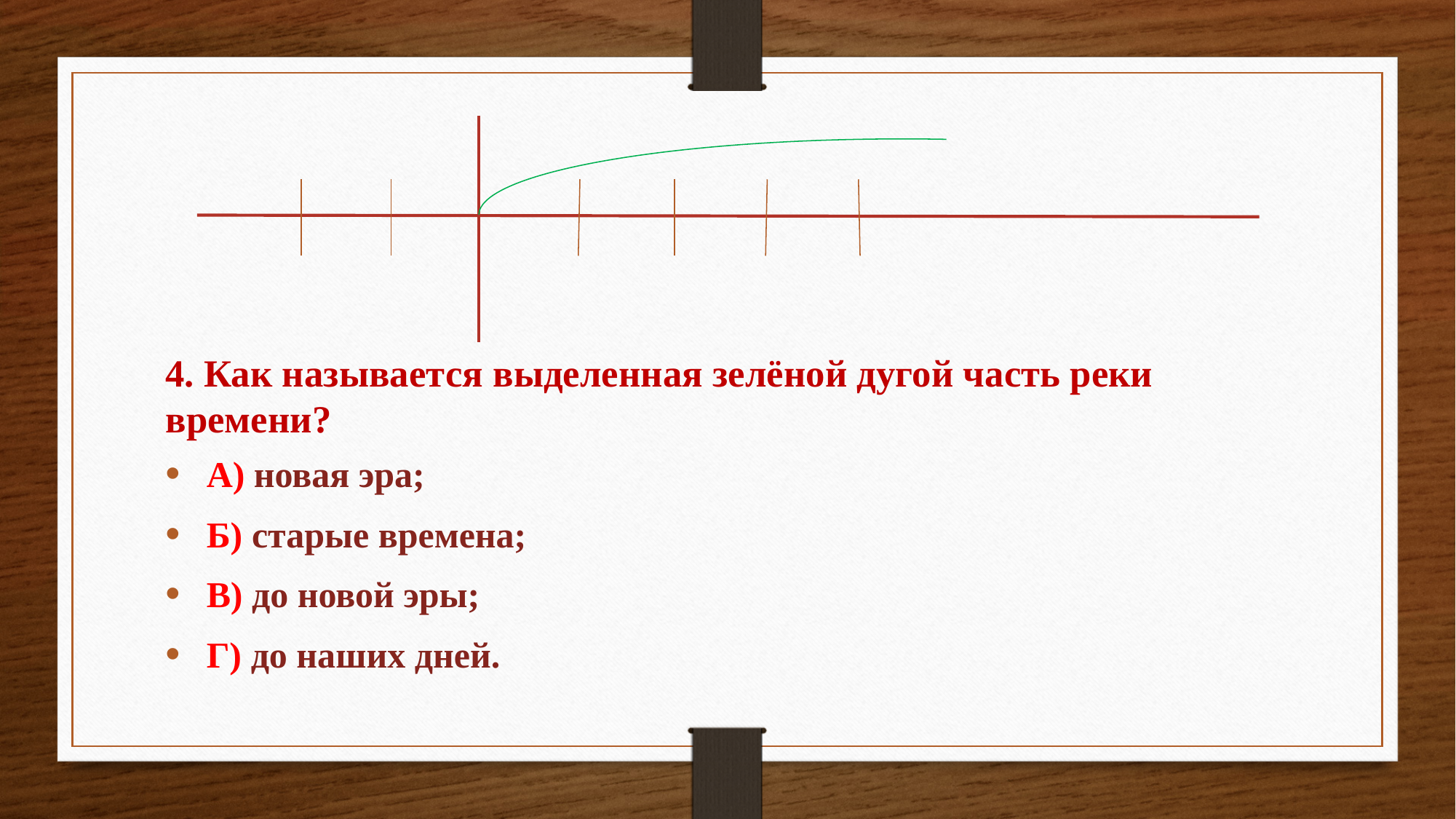

# 4. Как называется выделенная зелёной дугой часть реки времени?
А) новая эра;
Б) старые времена;
В) до новой эры;
Г) до наших дней.